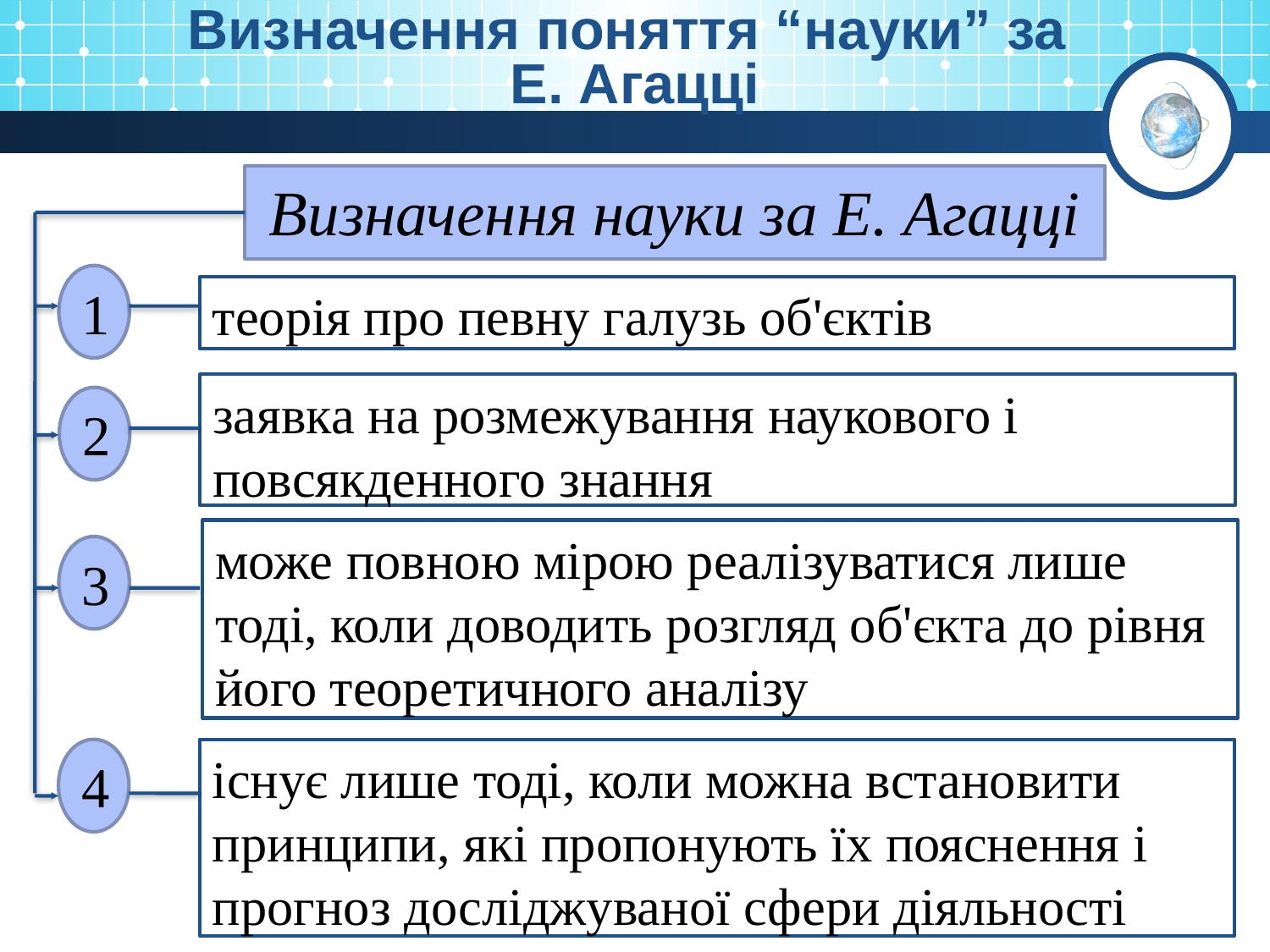

Визначення поняття “науки” за
Е. Агацці

Визначення науки за Е. Агацці

1
теорія про певну галузь об'єктів

заявка на розмежування наукового і повсякденного знання
2

може повною мірою реалізуватися лише тоді, коли доводить розгляд об'єкта до рівня його теоретичного аналізу
3

4
існує лише тоді, коли можна встановити принципи, які пропонують їх пояснення і прогноз досліджуваної сфери діяльності